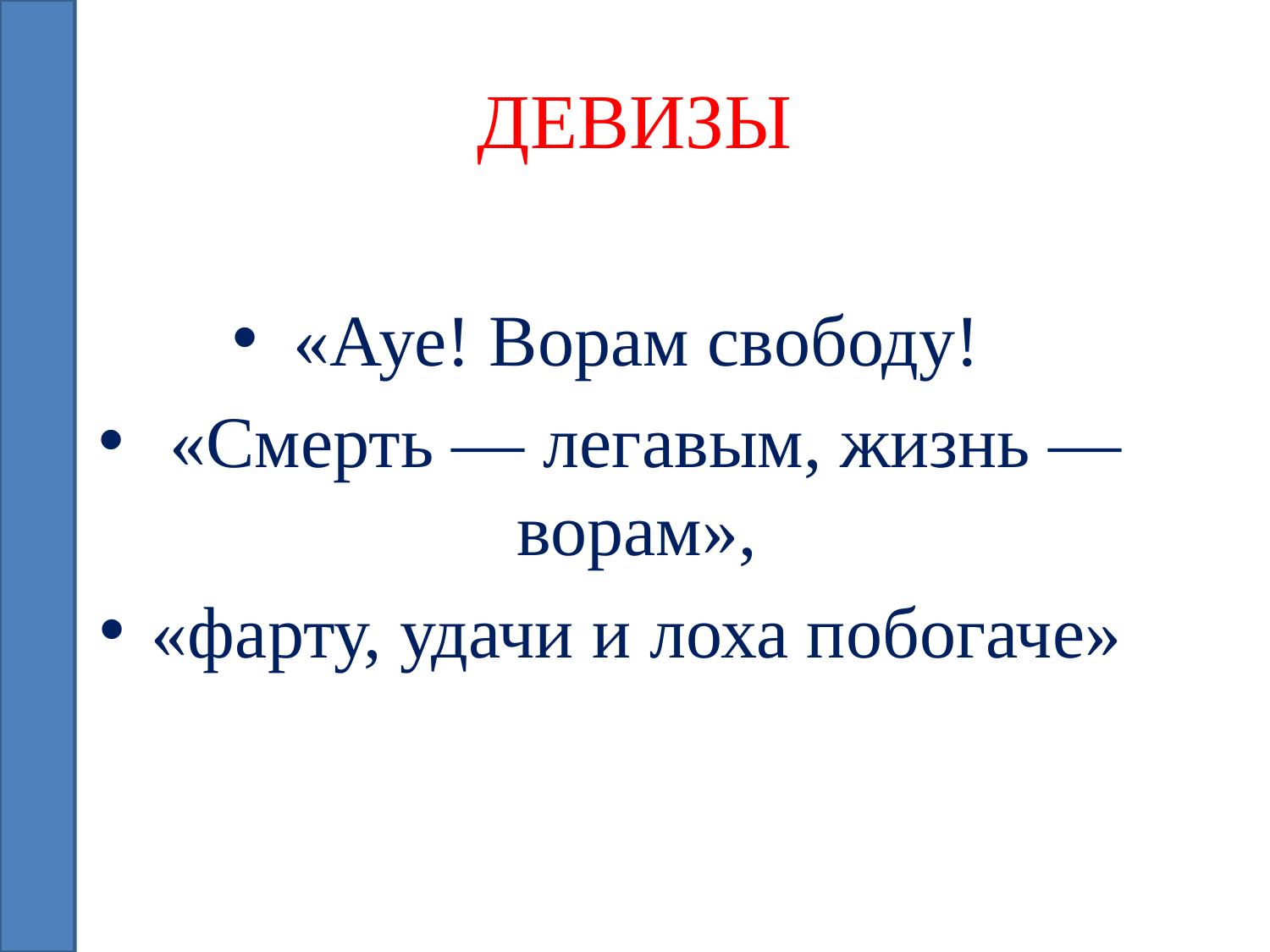

# ДЕВИЗЫ
«Ауе! Ворам свободу!
 «Смерть — легавым, жизнь — ворам»,
«фарту, удачи и лоха побогаче»